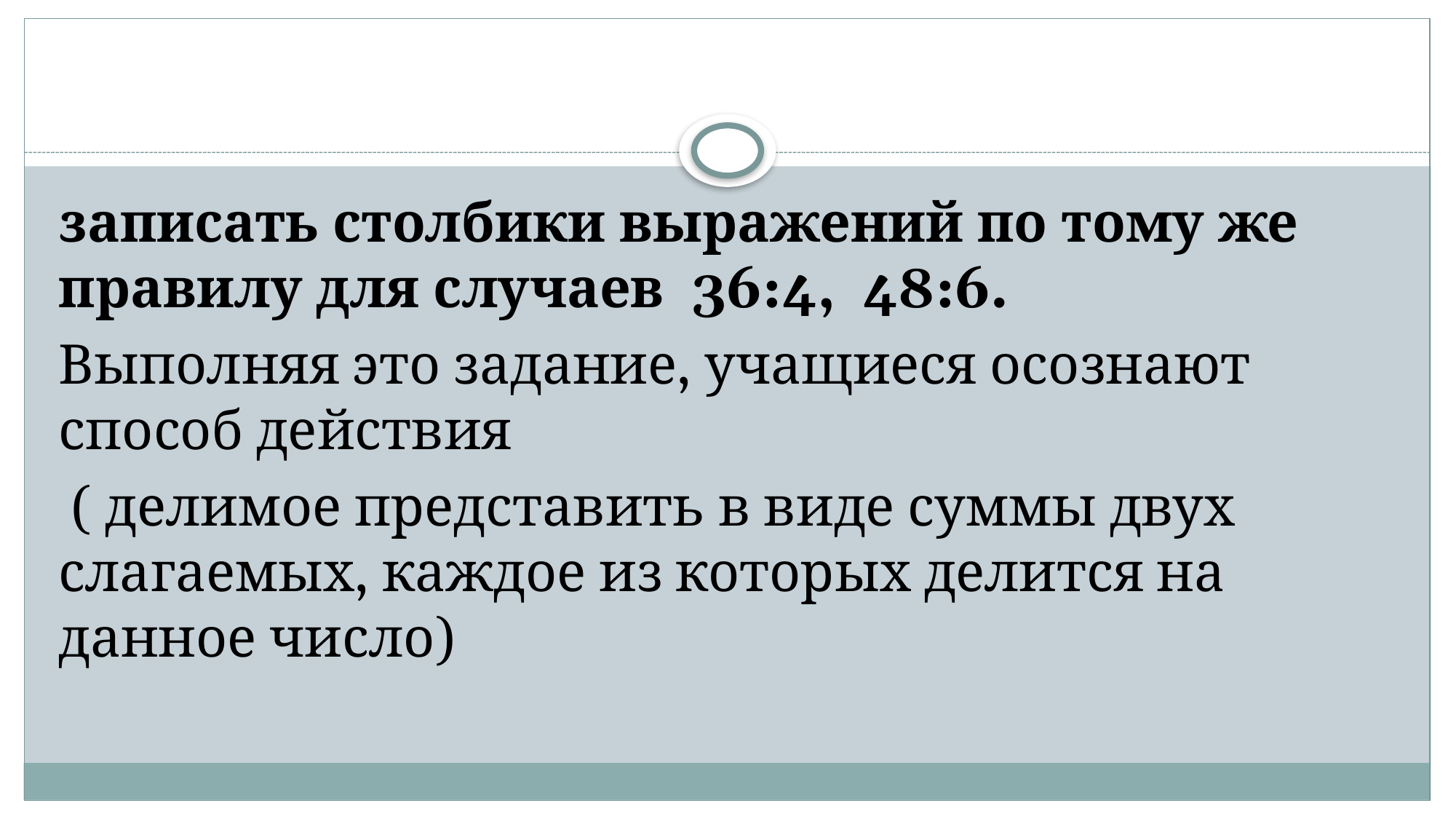

#
записать столбики выражений по тому же правилу для случаев  36:4,  48:6.
Выполняя это задание, учащиеся осознают способ действия
 ( делимое представить в виде суммы двух слагаемых, каждое из которых делится на данное число)